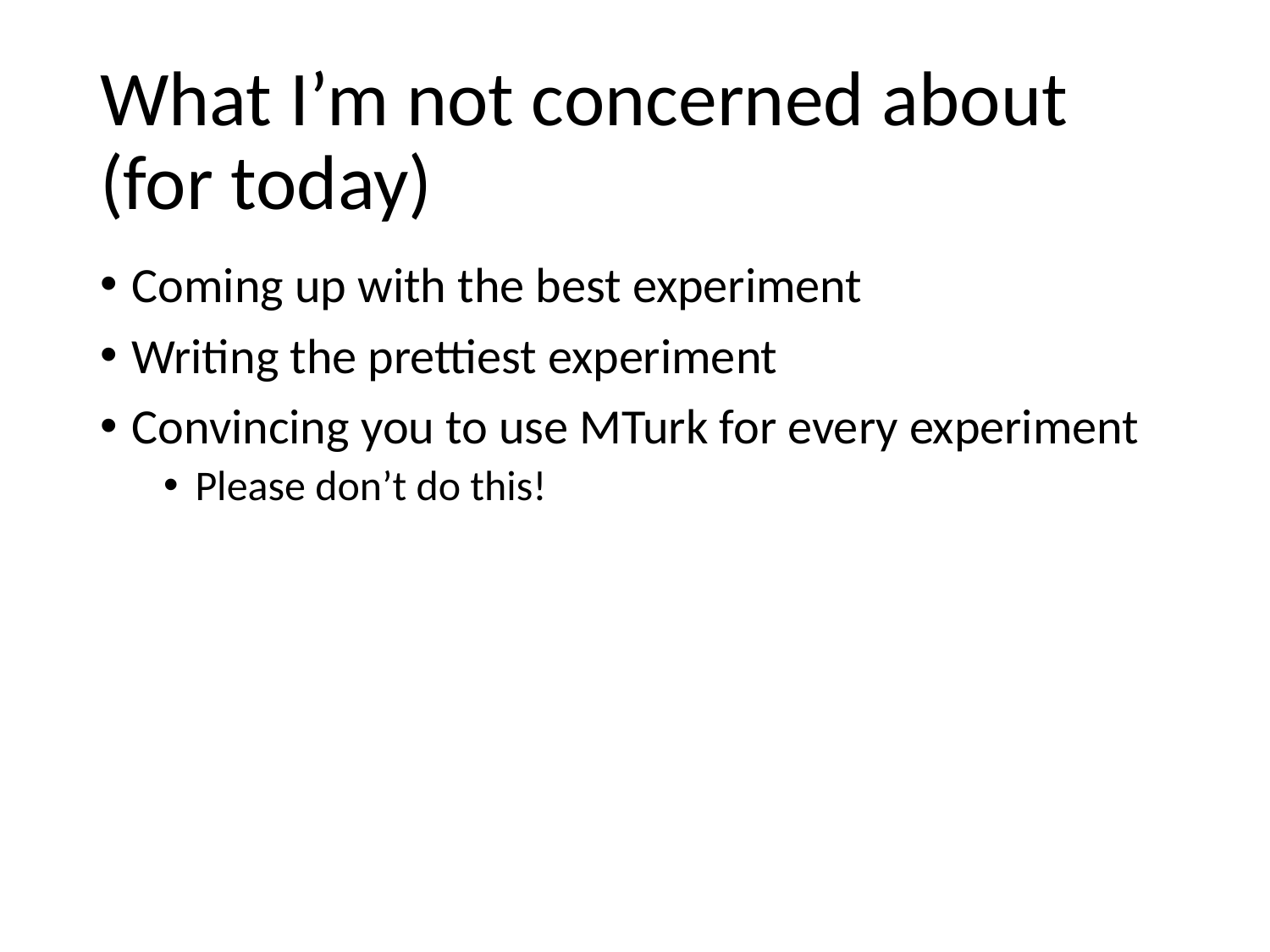

# What I’m not concerned about (for today)
Coming up with the best experiment
Writing the prettiest experiment
Convincing you to use MTurk for every experiment
Please don’t do this!